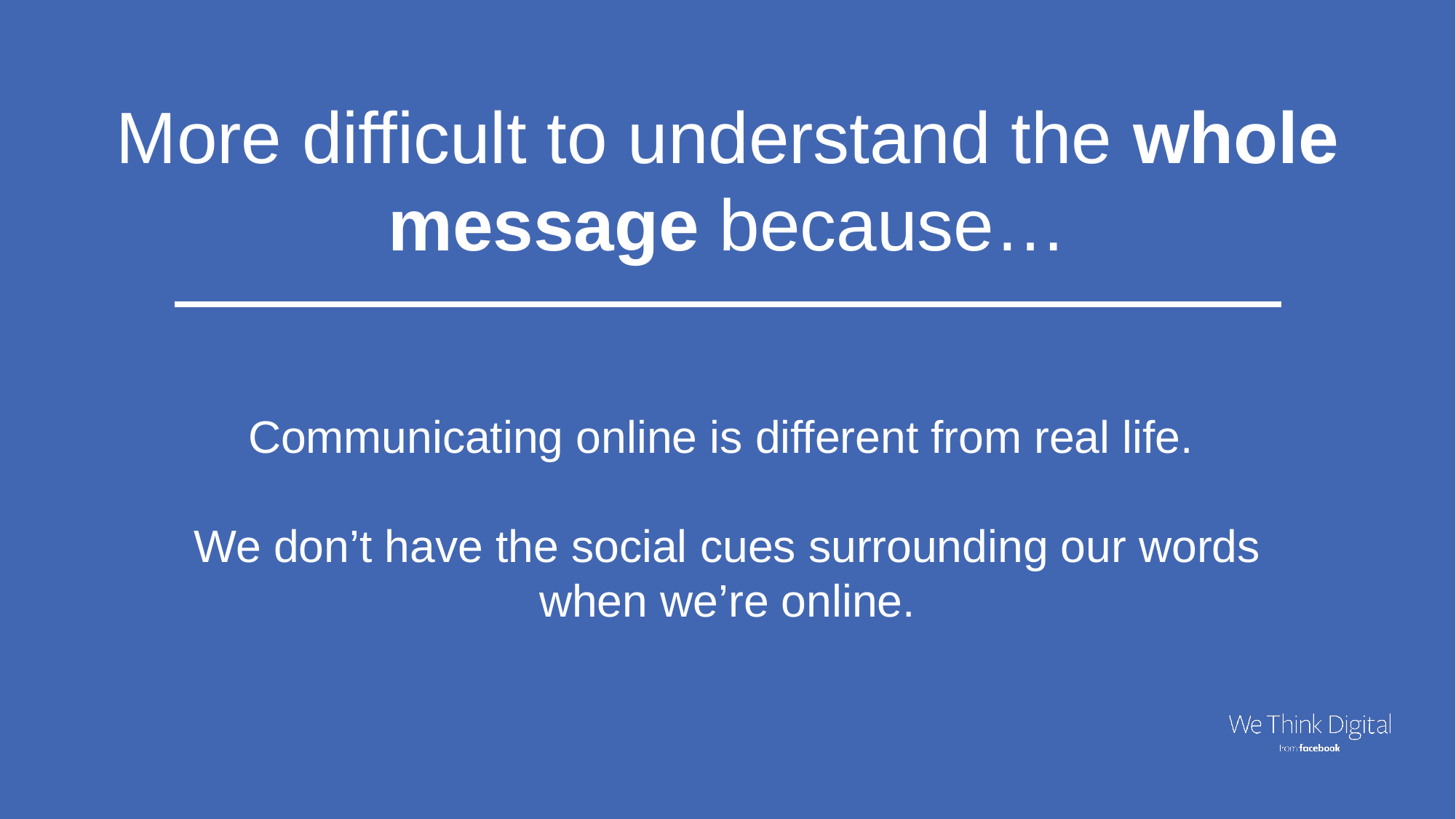

More difficult to understand the whole message because…

Communicating online is different from real life.

We don’t have the social cues surrounding our words when we’re online.